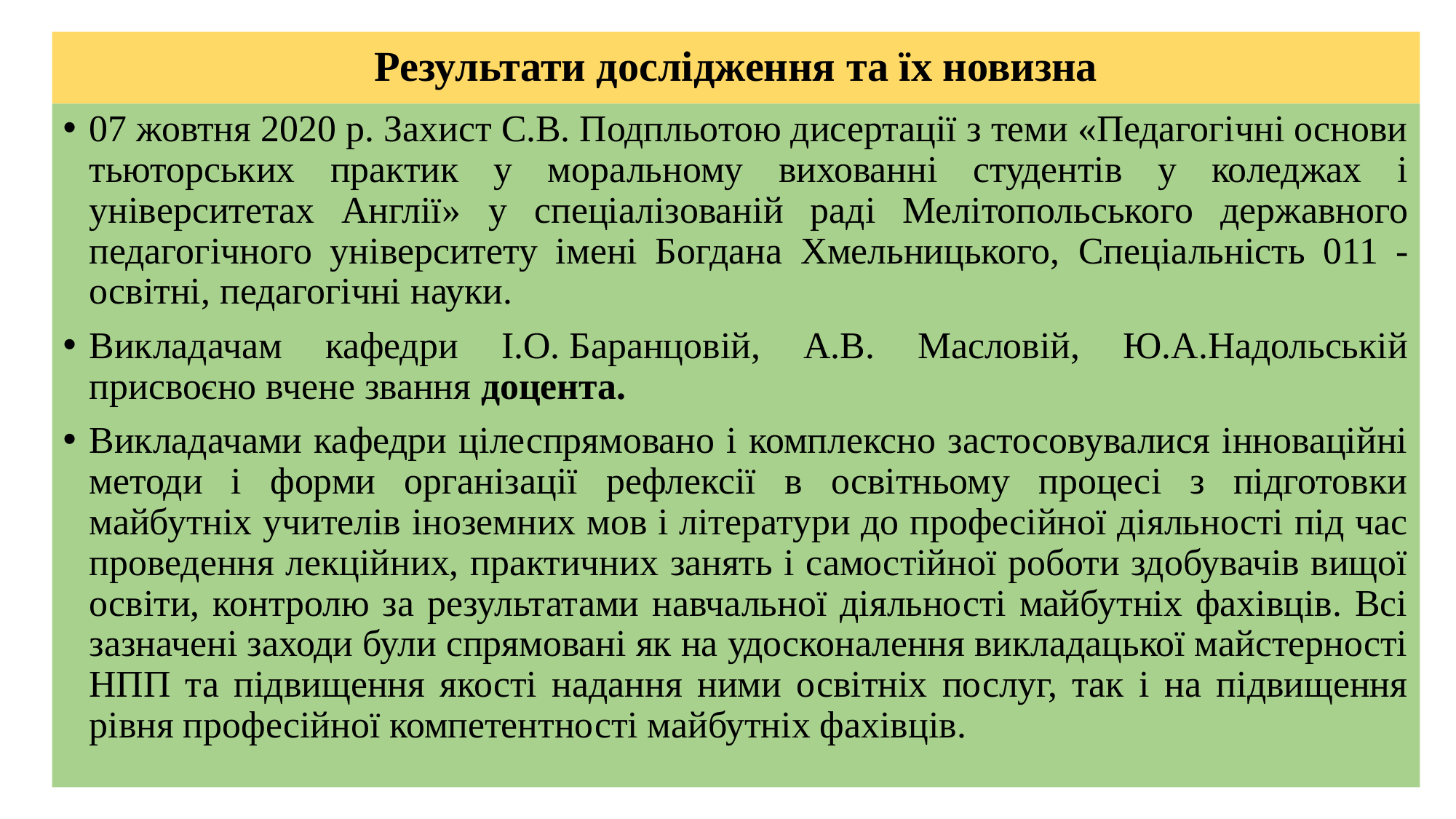

# Результати дослідження та їх новизна
07 жовтня 2020 р. Захист С.В. Подпльотою дисертації з теми «Педагогічні основи тьюторських практик у моральному вихованні студентів у коледжах і університетах Англії» у спеціалізованій раді Мелітопольського державного педагогічного університету імені Богдана Хмельницького, Спеціальність 011 - освітні, педагогічні науки.
Викладачам кафедри І.О. Баранцовій, А.В. Масловій, Ю.А.Надольській присвоєно вчене звання доцента.
Викладачами кафедри цілеспрямовано і комплексно застосовувалися інноваційні методи і форми організації рефлексії в освітньому процесі з підготовки майбутніх учителів іноземних мов і літератури до професійної діяльності під час проведення лекційних, практичних занять і самостійної роботи здобувачів вищої освіти, контролю за результатами навчальної діяльності майбутніх фахівців. Всі зазначені заходи були спрямовані як на удосконалення викладацької майстерності НПП та підвищення якості надання ними освітніх послуг, так і на підвищення рівня професійної компетентності майбутніх фахівців.